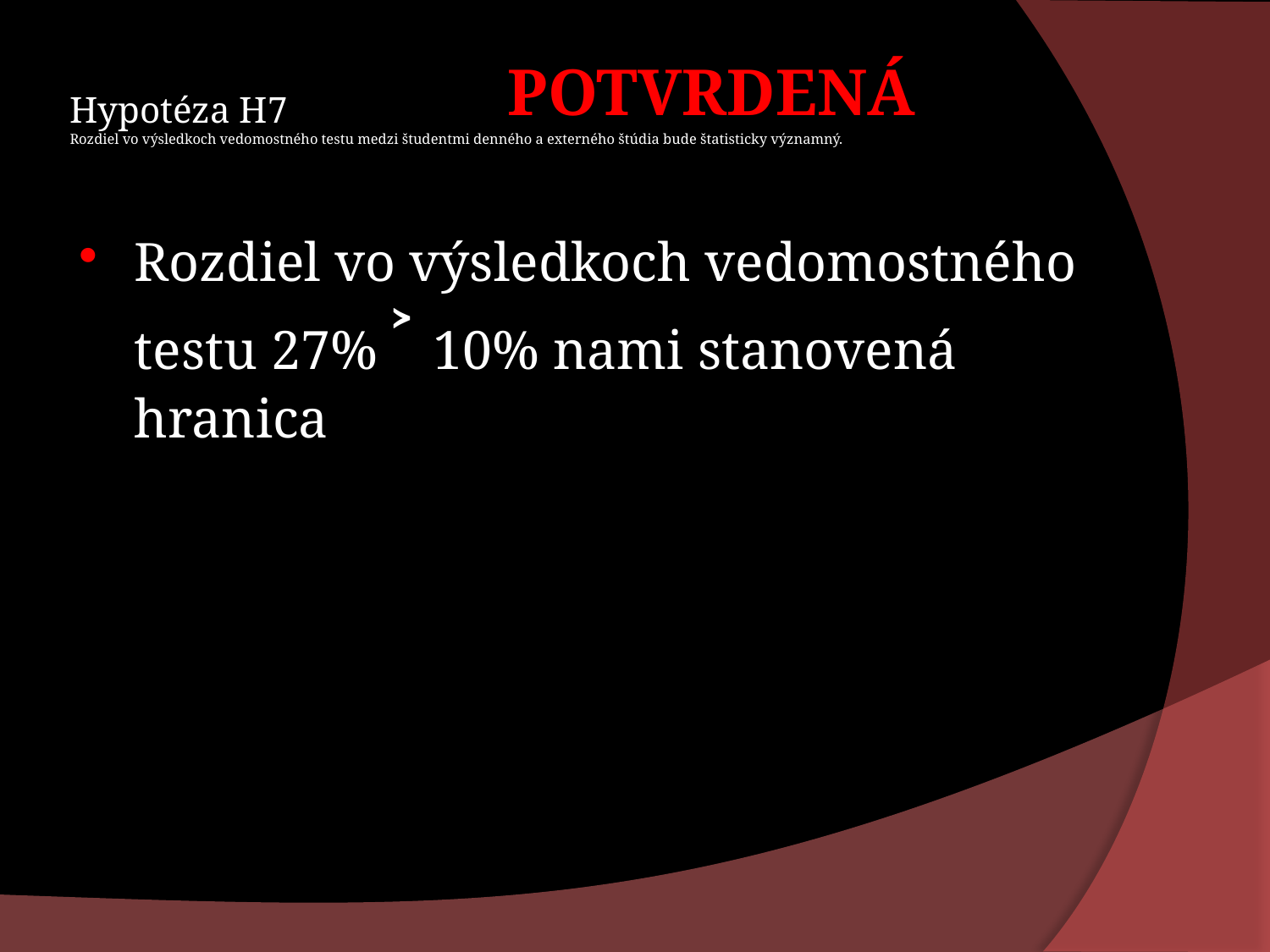

# Hypotéza H7 Rozdiel vo výsledkoch vedomostného testu medzi študentmi denného a externého štúdia bude štatisticky významný.
POTVRDENÁ

Rozdiel vo výsledkoch vedomostného testu 27% ˃ 10% nami stanovená hranica